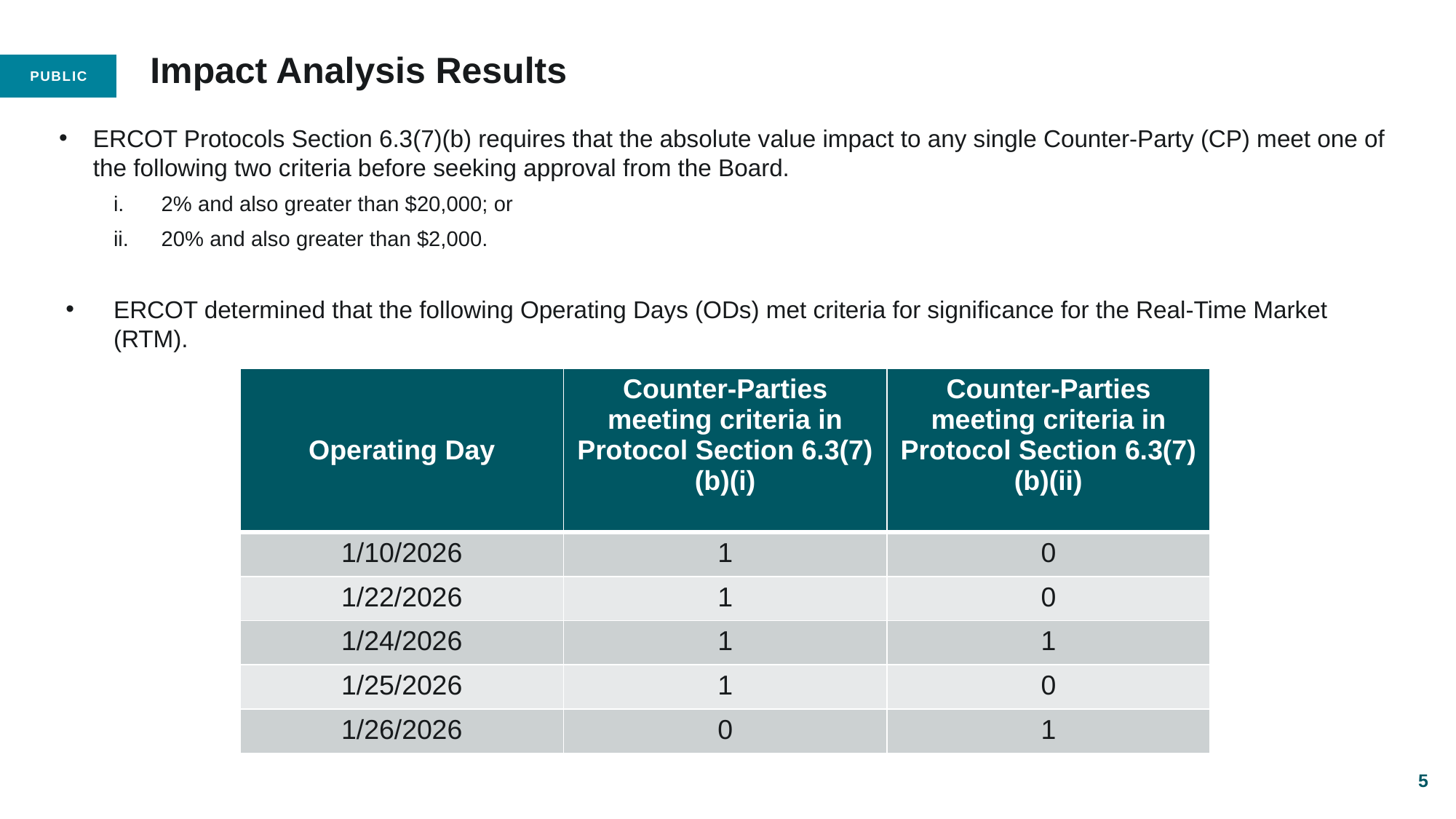

# Impact Analysis Results
ERCOT Protocols Section 6.3(7)(b) requires that the absolute value impact to any single Counter-Party (CP) meet one of the following two criteria before seeking approval from the Board.
2% and also greater than $20,000; or
20% and also greater than $2,000.

ERCOT determined that the following Operating Days (ODs) met criteria for significance for the Real-Time Market (RTM).

| Operating Day | Counter-Parties meeting criteria in Protocol Section 6.3(7)(b)(i) | Counter-Parties meeting criteria in Protocol Section 6.3(7)(b)(ii) |
| --- | --- | --- |
| 1/10/2026 | 1 | 0 |
| 1/22/2026 | 1 | 0 |
| 1/24/2026 | 1 | 1 |
| 1/25/2026 | 1 | 0 |
| 1/26/2026 | 0 | 1 |
5